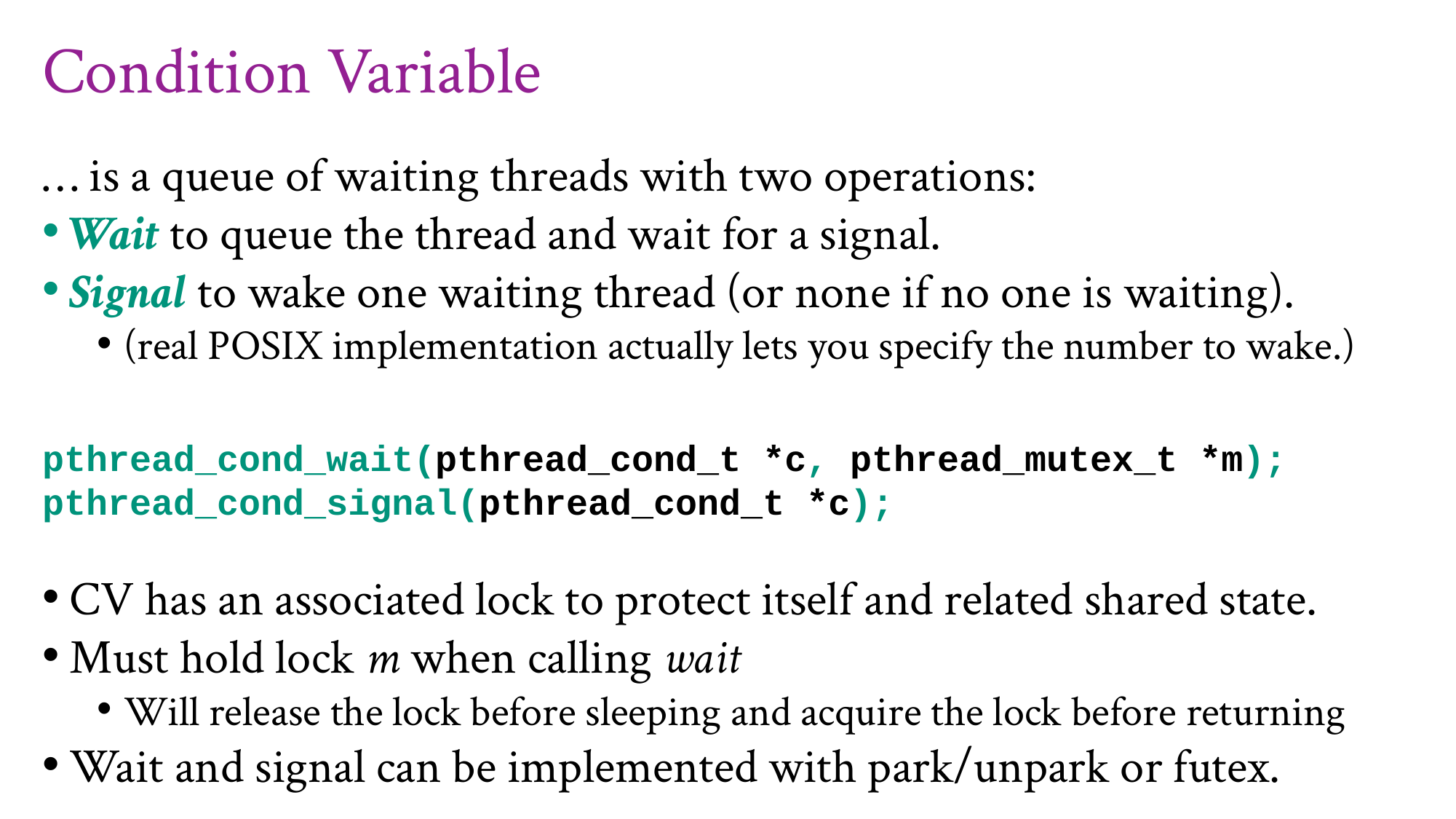

# Condition Variable
… is a queue of waiting threads with two operations:
Wait to queue the thread and wait for a signal.
Signal to wake one waiting thread (or none if no one is waiting).
(real POSIX implementation actually lets you specify the number to wake.)

pthread_cond_wait(pthread_cond_t *c, pthread_mutex_t *m);
pthread_cond_signal(pthread_cond_t *c);

CV has an associated lock to protect itself and related shared state.
Must hold lock m when calling wait
Will release the lock before sleeping and acquire the lock before returning
Wait and signal can be implemented with park/unpark or futex.